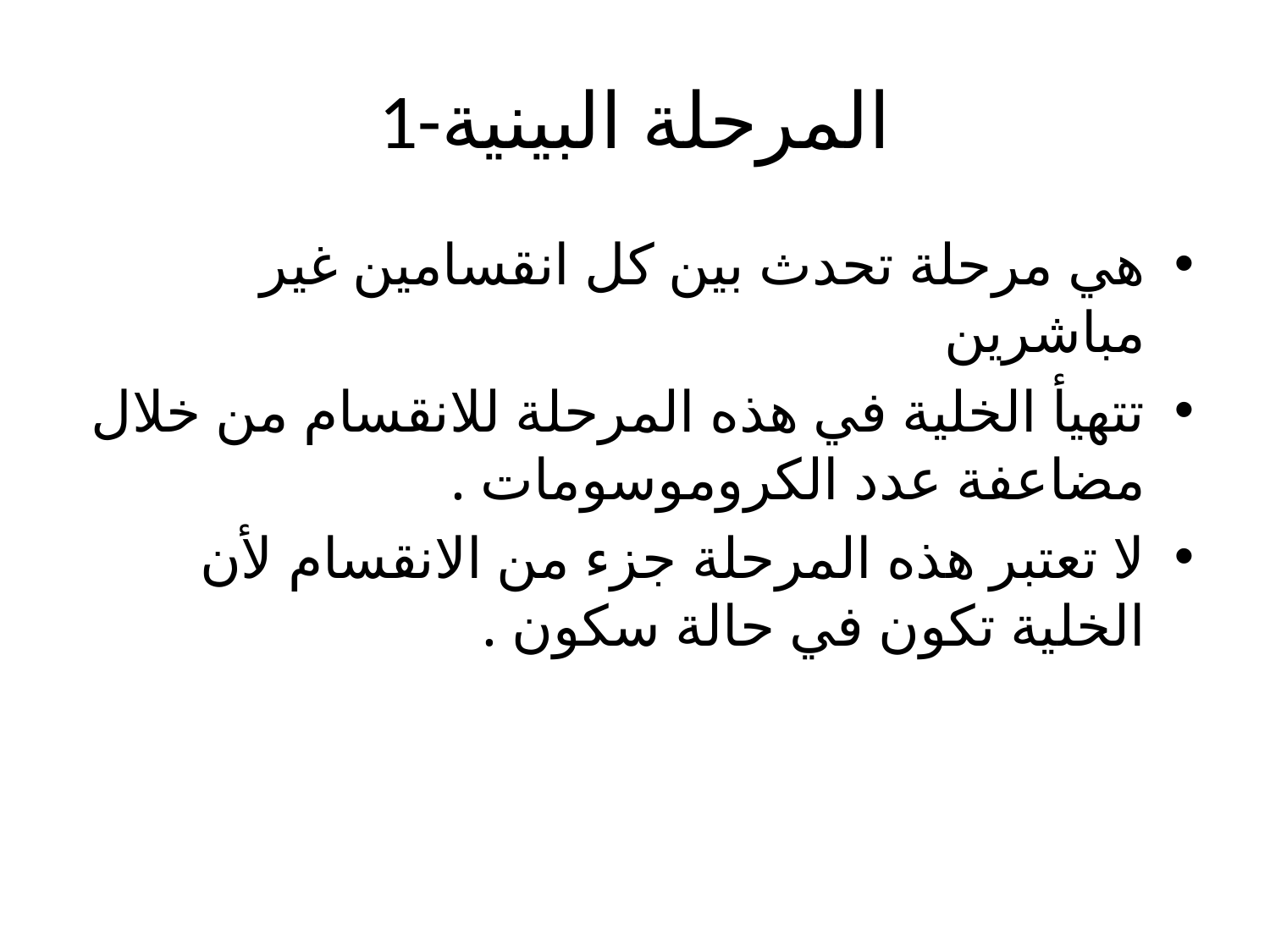

# 1-المرحلة البينية
هي مرحلة تحدث بين كل انقسامين غير مباشرين
تتهيأ الخلية في هذه المرحلة للانقسام من خلال مضاعفة عدد الكروموسومات .
لا تعتبر هذه المرحلة جزء من الانقسام لأن الخلية تكون في حالة سكون .